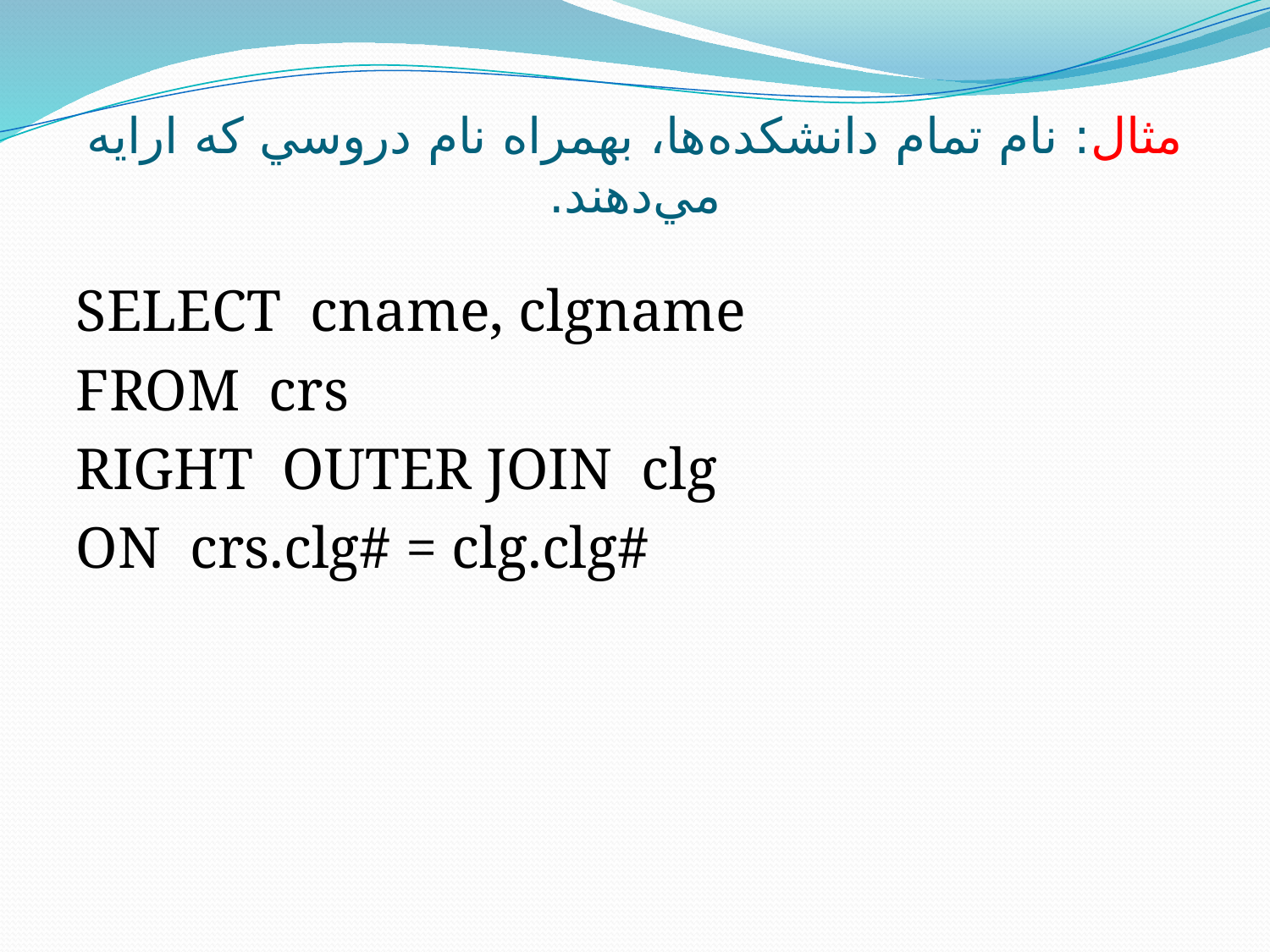

# مثال: نام تمام دانشکده‌ها، بهمراه نام دروسي که ارايه مي‌دهند.
SELECT  cname, clgname
FROM  crs
RIGHT  OUTER JOIN  clg
ON  crs.clg# = clg.clg#